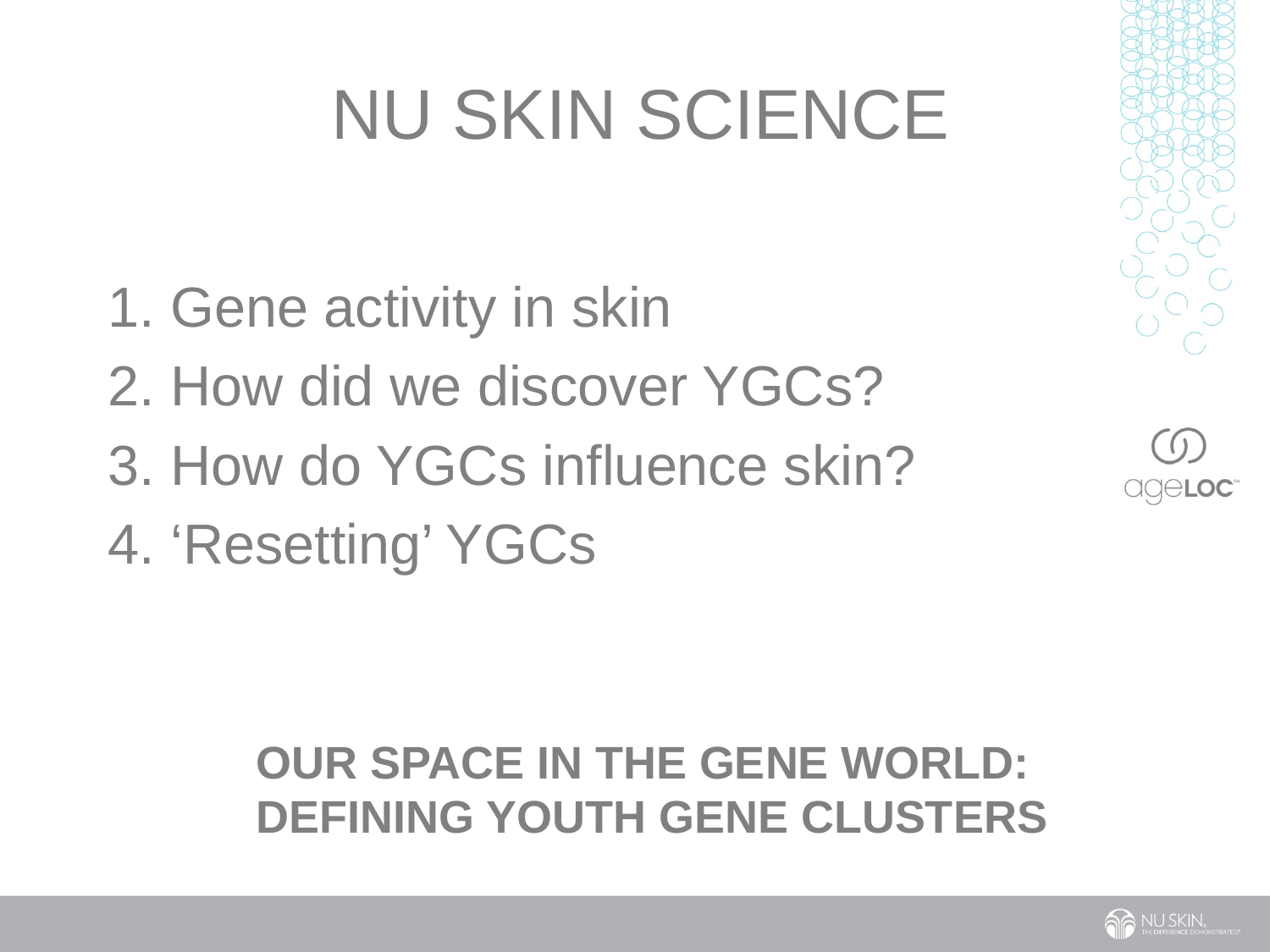

# Nu Skin Science
1. Gene activity in skin
2. How did we discover YGCs?
3. How do YGCs influence skin?
4. ‘Resetting’ YGCs
Our space in the gene world:
Defining youth gene clusters